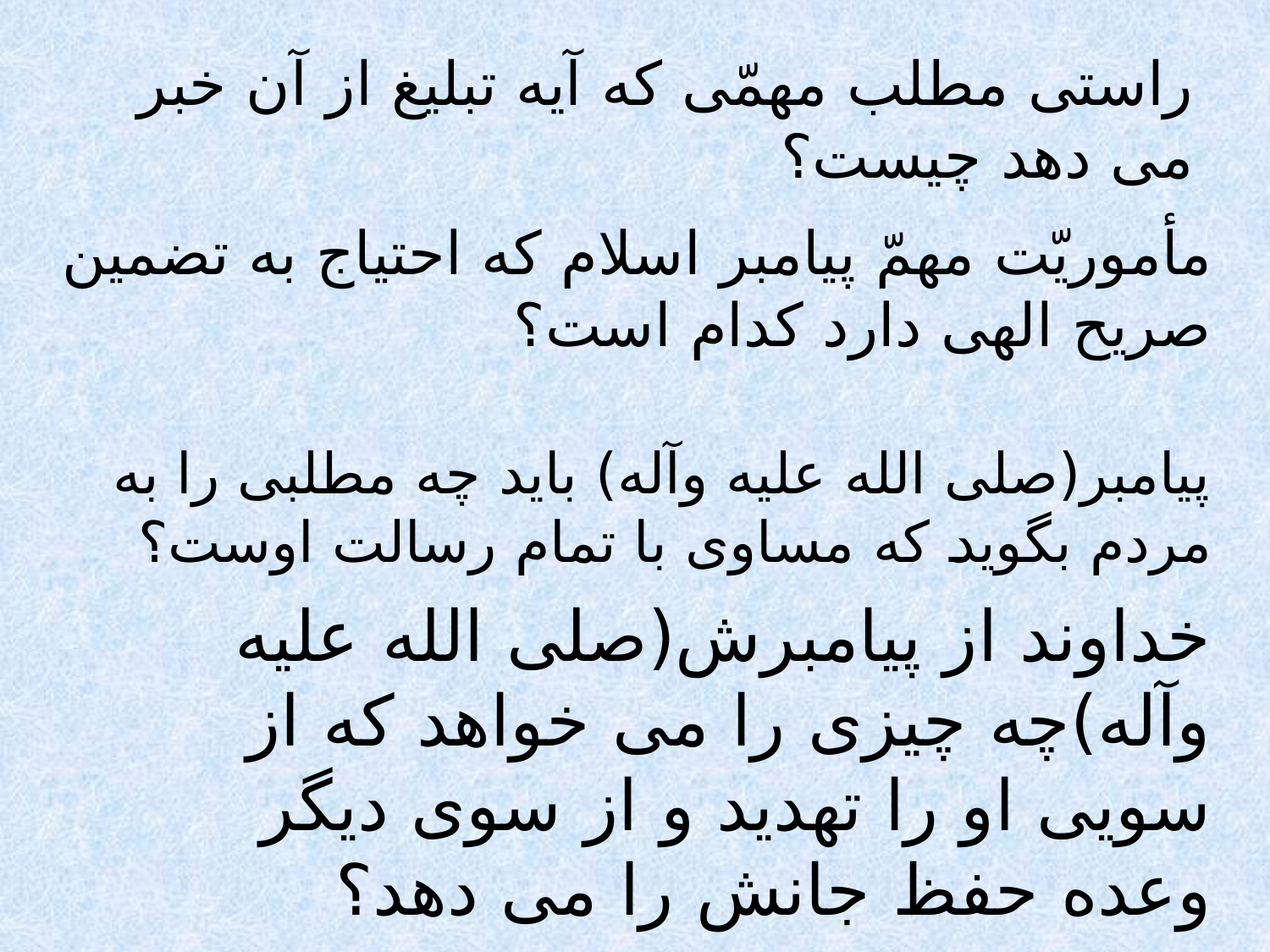

# راستى مطلب مهمّى كه آيه تبليغ از آن خبر مى دهد چيست؟
مأموريّت مهمّ پيامبر اسلام كه احتياج به تضمين صريح الهى دارد كدام است؟
پيامبر(صلى الله عليه وآله) بايد چه مطلبى را به مردم بگويد كه مساوى با تمام رسالت اوست؟
خداوند از پيامبرش(صلى الله عليه وآله)چه چيزى را مى خواهد كه از سويى او را تهديد و از سوى ديگر وعده حفظ جانش را مى دهد؟